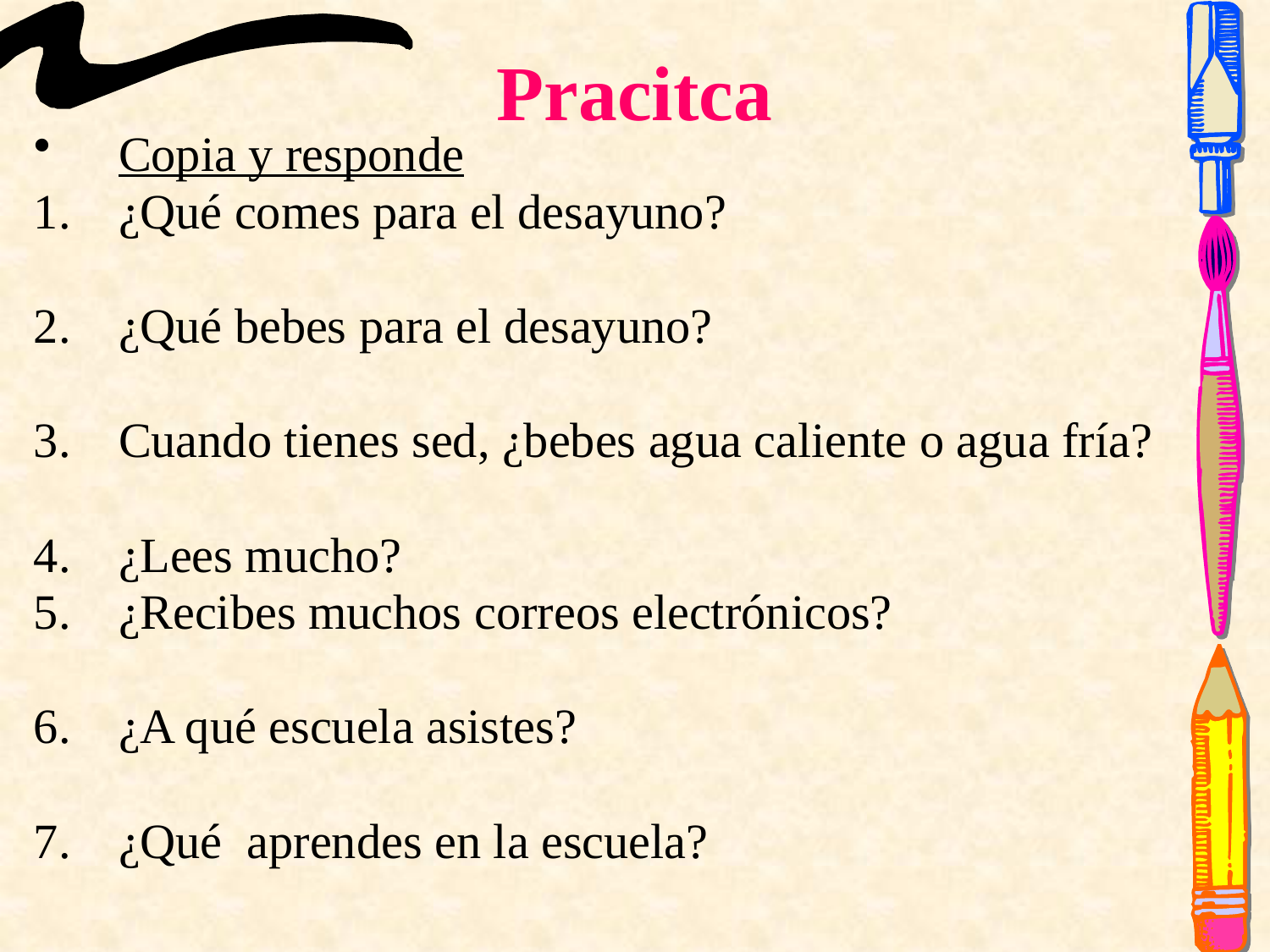

# Pracitca
Copia y responde
¿Qué comes para el desayuno?

¿Qué bebes para el desayuno?

Cuando tienes sed, ¿bebes agua caliente o agua fría?

¿Lees mucho?
¿Recibes muchos correos electrónicos?

¿A qué escuela asistes?

¿Qué  aprendes en la escuela?